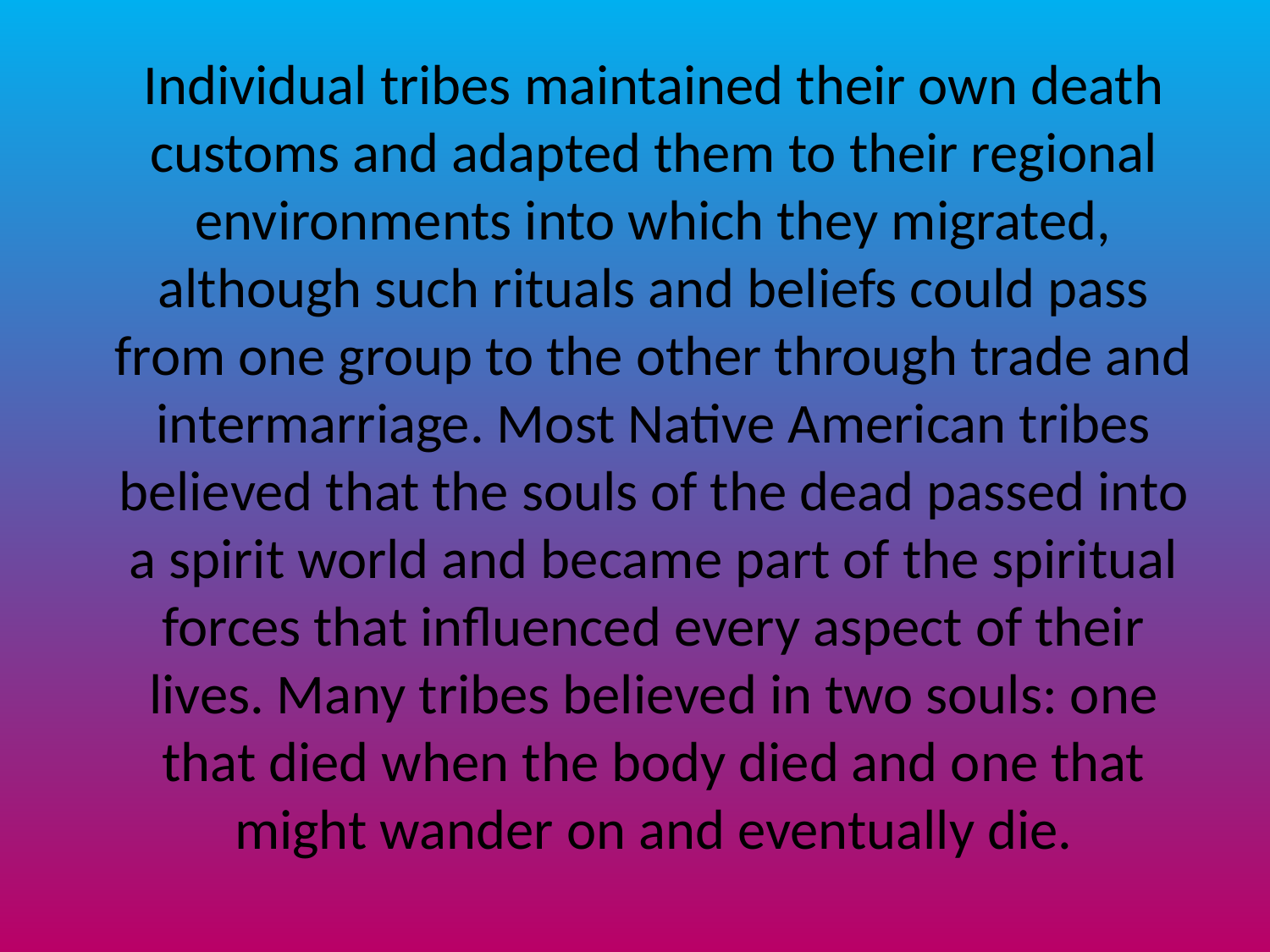

Individual tribes maintained their own death customs and adapted them to their regional environments into which they migrated, although such rituals and beliefs could pass from one group to the other through trade and intermarriage. Most Native American tribes believed that the souls of the dead passed into a spirit world and became part of the spiritual forces that influenced every aspect of their lives. Many tribes believed in two souls: one that died when the body died and one that might wander on and eventually die.